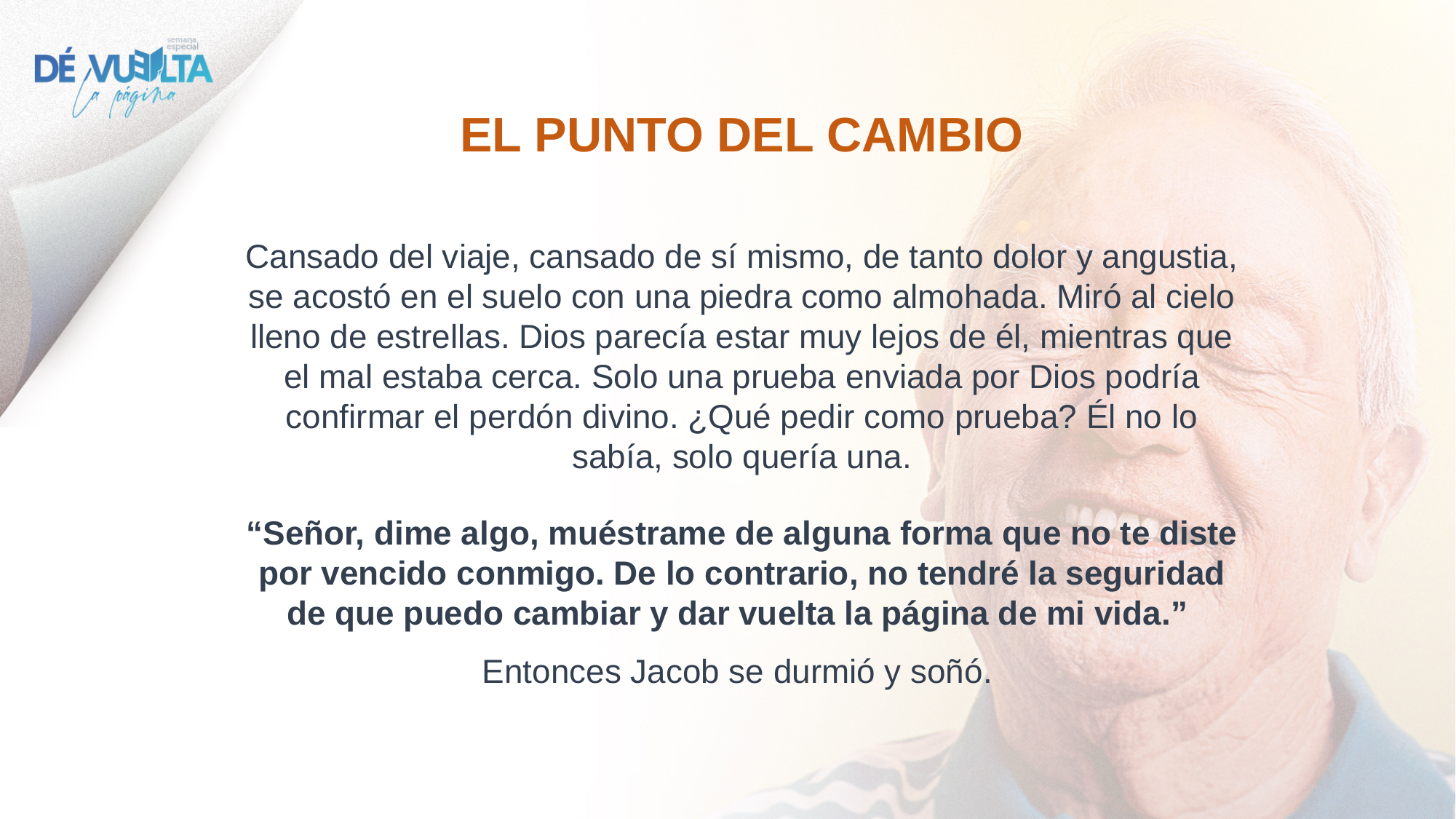

EL PUNTO DEL CAMBIO

Cansado del viaje, cansado de sí mismo, de tanto dolor y angustia, se acostó en el suelo con una piedra como almohada. Miró al cielo lleno de estrellas. Dios parecía estar muy lejos de él, mientras que el mal estaba cerca. Solo una prueba enviada por Dios podría confirmar el perdón divino. ¿Qué pedir como prueba? Él no lo sabía, solo quería una.
“Señor, dime algo, muéstrame de alguna forma que no te diste por vencido conmigo. De lo contrario, no tendré la seguridad de que puedo cambiar y dar vuelta la página de mi vida.”
Entonces Jacob se durmió y soñó.